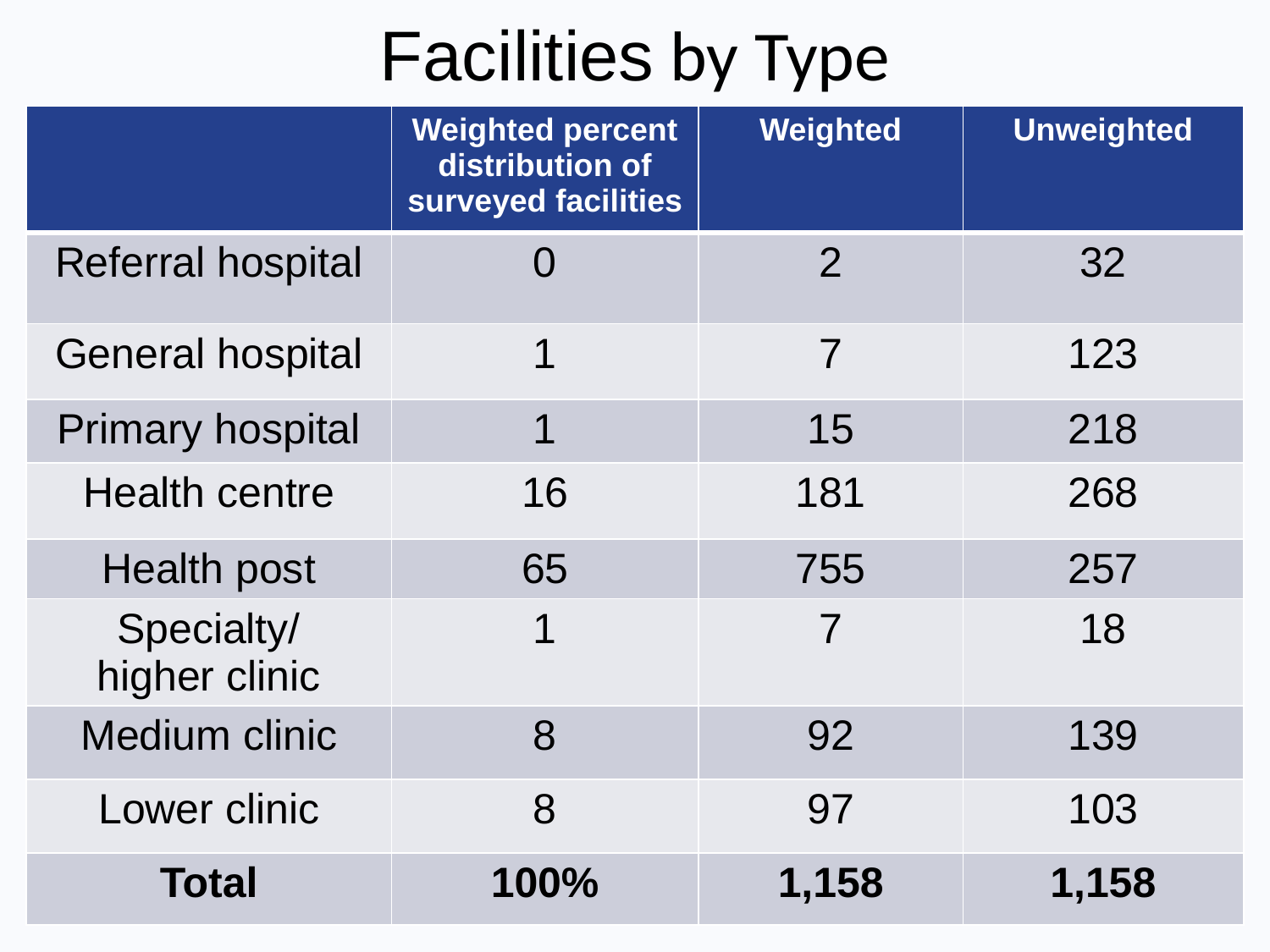

# Facilities by Type
|  | Weighted percent distribution of surveyed facilities | Weighted | Unweighted |
| --- | --- | --- | --- |
| Referral hospital | 0 | 2 | 32 |
| General hospital | 1 | 7 | 123 |
| Primary hospital | 1 | 15 | 218 |
| Health centre | 16 | 181 | 268 |
| Health post | 65 | 755 | 257 |
| Specialty/ higher clinic | 1 | 7 | 18 |
| Medium clinic | 8 | 92 | 139 |
| Lower clinic | 8 | 97 | 103 |
| Total | 100% | 1,158 | 1,158 |